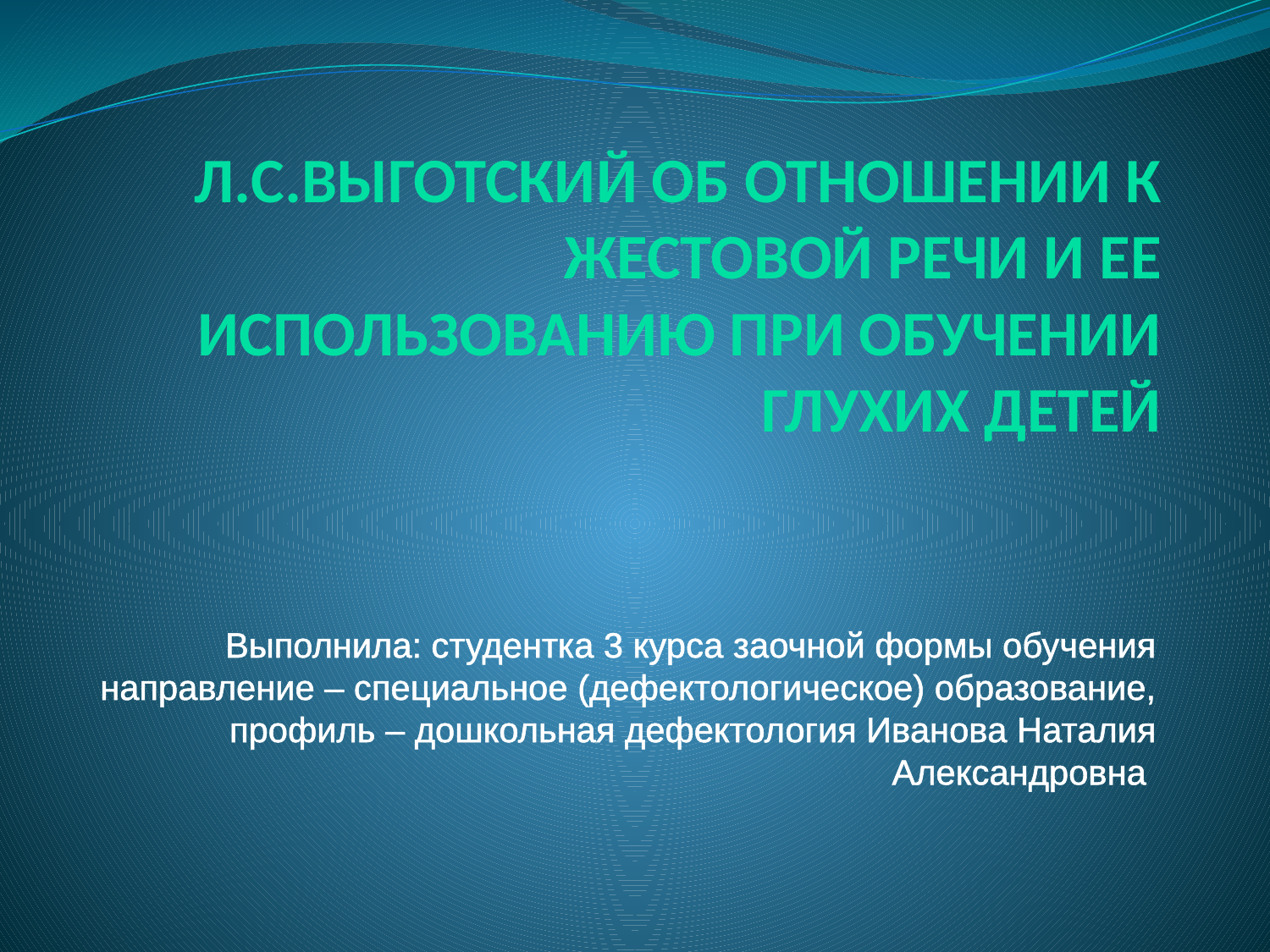

# Л.С.Выготский об отношении к жестовой речи и ее использованию при обучении глухих детей
Выполнила: студентка 3 курса заочной формы обучения направление – специальное (дефектологическое) образование, профиль – дошкольная дефектология Иванова Наталия Александровна